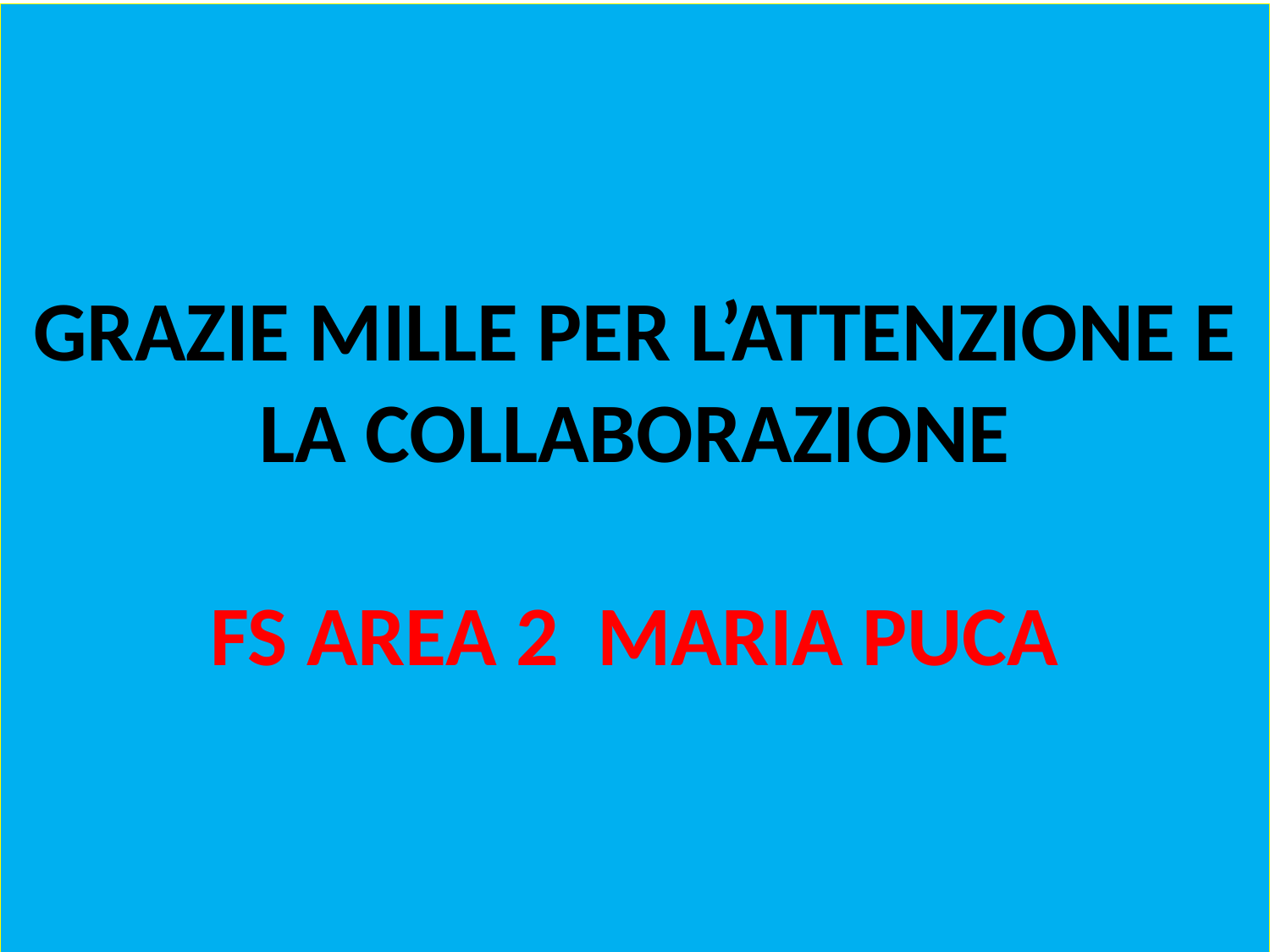

# GRAZIE MILLE PER L’ATTENZIONE E LA COLLABORAZIONE FS AREA 2  MARIA PUCA